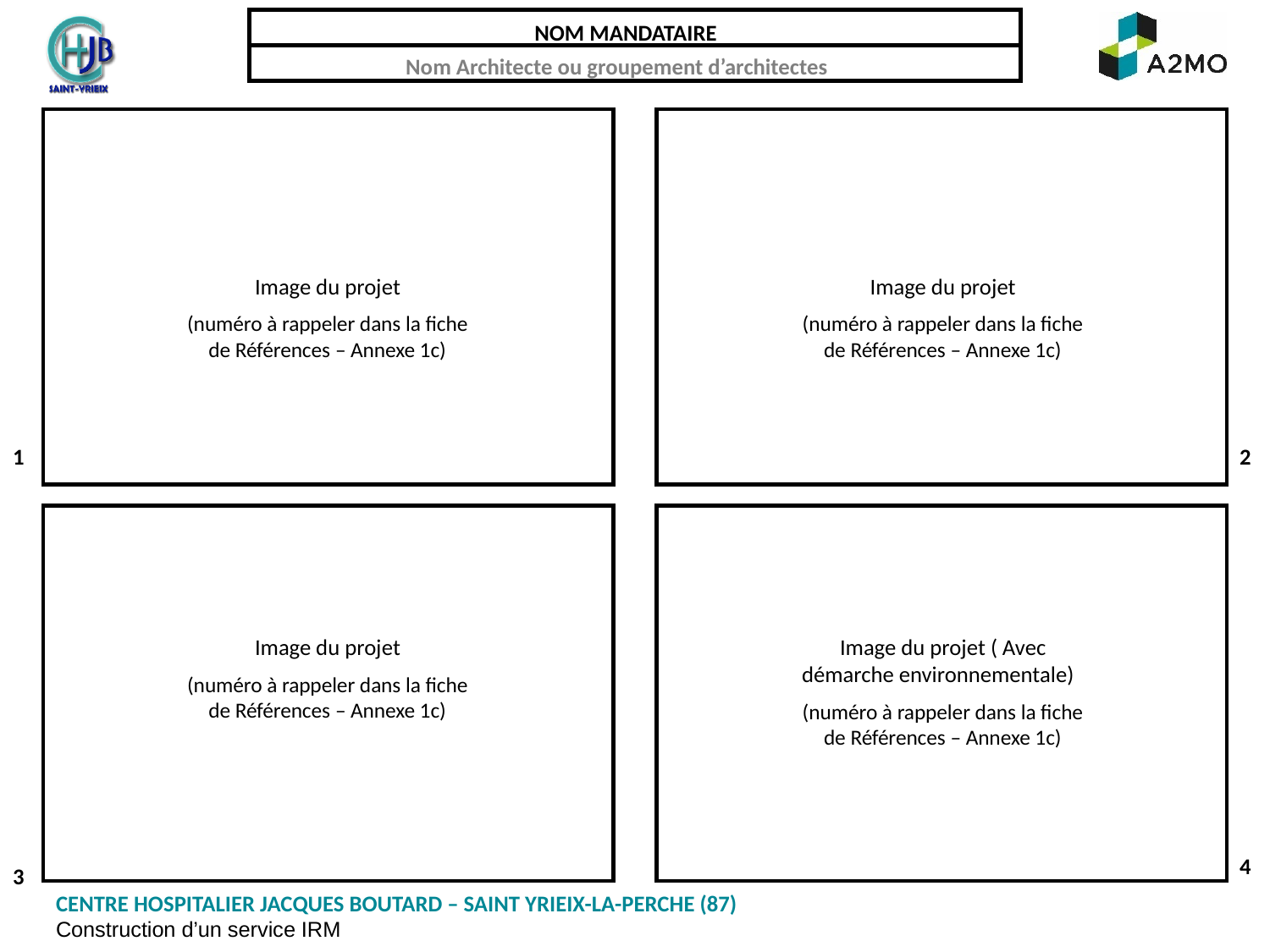

NOM MANDATAIRE
Nom Architecte ou groupement d’architectes
Image du projet
(numéro à rappeler dans la fiche de Références – Annexe 1c)
Image du projet
(numéro à rappeler dans la fiche de Références – Annexe 1c)
Image du projet ( Avec démarche environnementale)
(numéro à rappeler dans la fiche de Références – Annexe 1c)
Image du projet
(numéro à rappeler dans la fiche de Références – Annexe 1c)